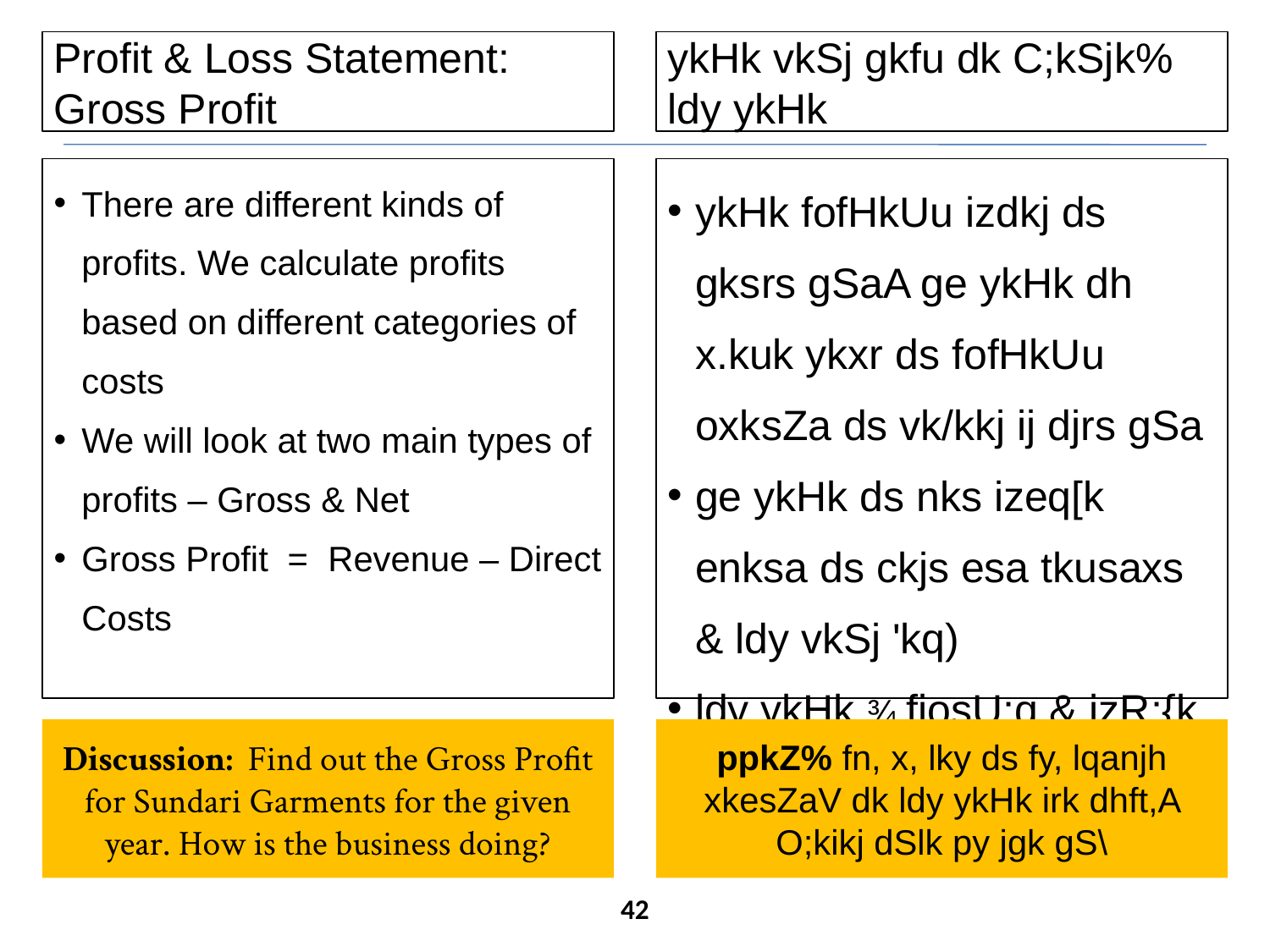

# Profit & Loss Statement: Gross Profit
ykHk vkSj gkfu dk C;kSjk% ldy ykHk
There are different kinds of profits. We calculate profits based on different categories of costs
We will look at two main types of profits – Gross & Net
Gross Profit  =  Revenue – Direct Costs
ykHk fofHkUu izdkj ds gksrs gSaA ge ykHk dh x.kuk ykxr ds fofHkUu oxksZa ds vk/kkj ij djrs gSa
ge ykHk ds nks izeq[k enksa ds ckjs esa tkusaxs & ldy vkSj 'kq)
ldy ykHk ¾ fjosU;q & izR;{k ykxr
Discussion:  Find out the Gross Profit for Sundari Garments for the given year. How is the business doing?
ppkZ% fn, x, lky ds fy, lqanjh xkesZaV dk ldy ykHk irk dhft,A O;kikj dSlk py jgk gS\
42